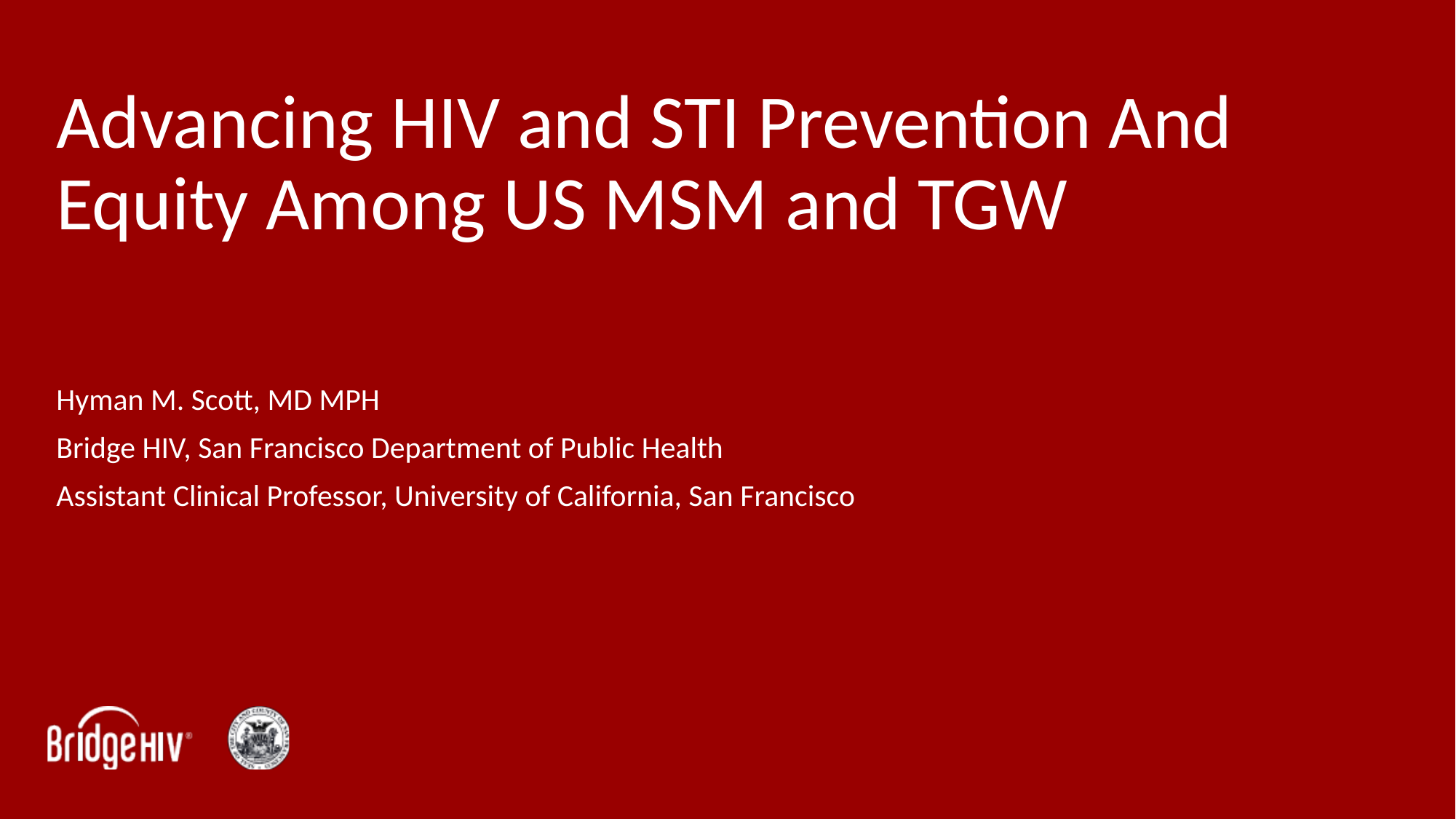

# Advancing HIV and STI Prevention And Equity Among US MSM and TGW
Hyman M. Scott, MD MPH
Bridge HIV, San Francisco Department of Public Health
Assistant Clinical Professor, University of California, San Francisco